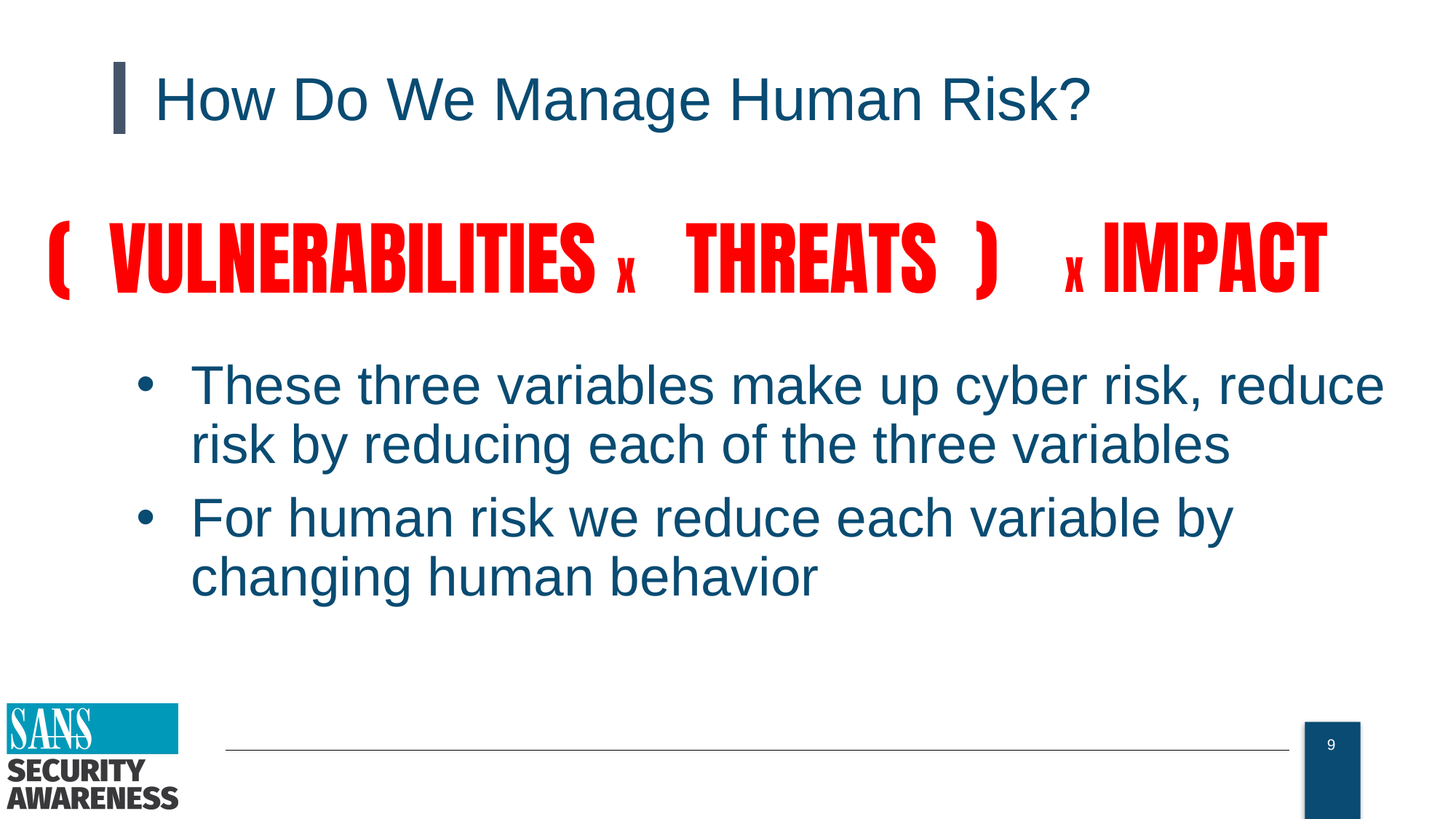

# How Do We Manage Human Risk?
X  Impact
(  Vulnerabilities X
Threats  )
These three variables make up cyber risk, reduce risk by reducing each of the three variables
For human risk we reduce each variable by changing human behavior
9